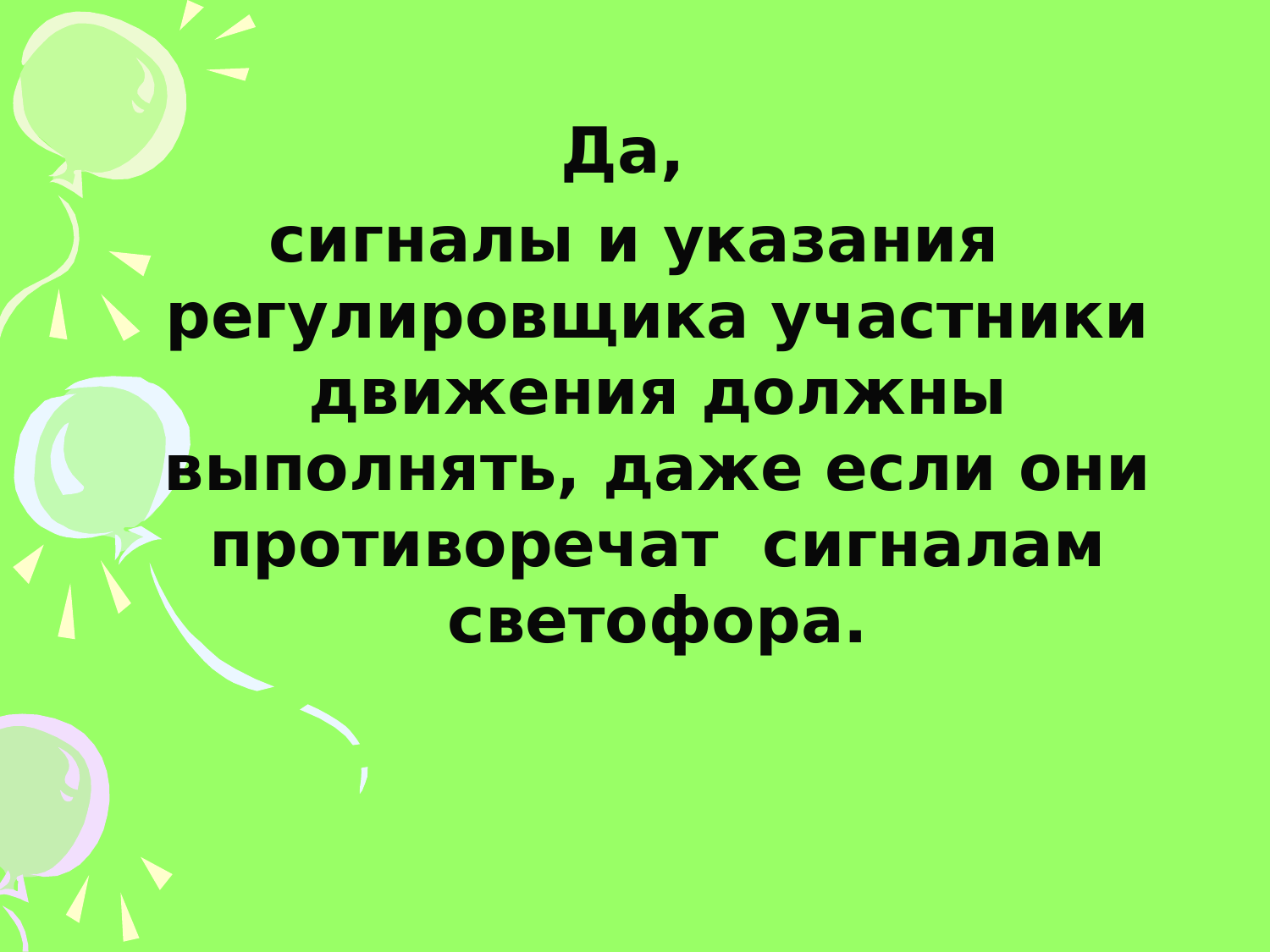

# Да,
сигналы и указания регулировщика участники движения должны выполнять, даже если они противоречат  сигналам светофора.